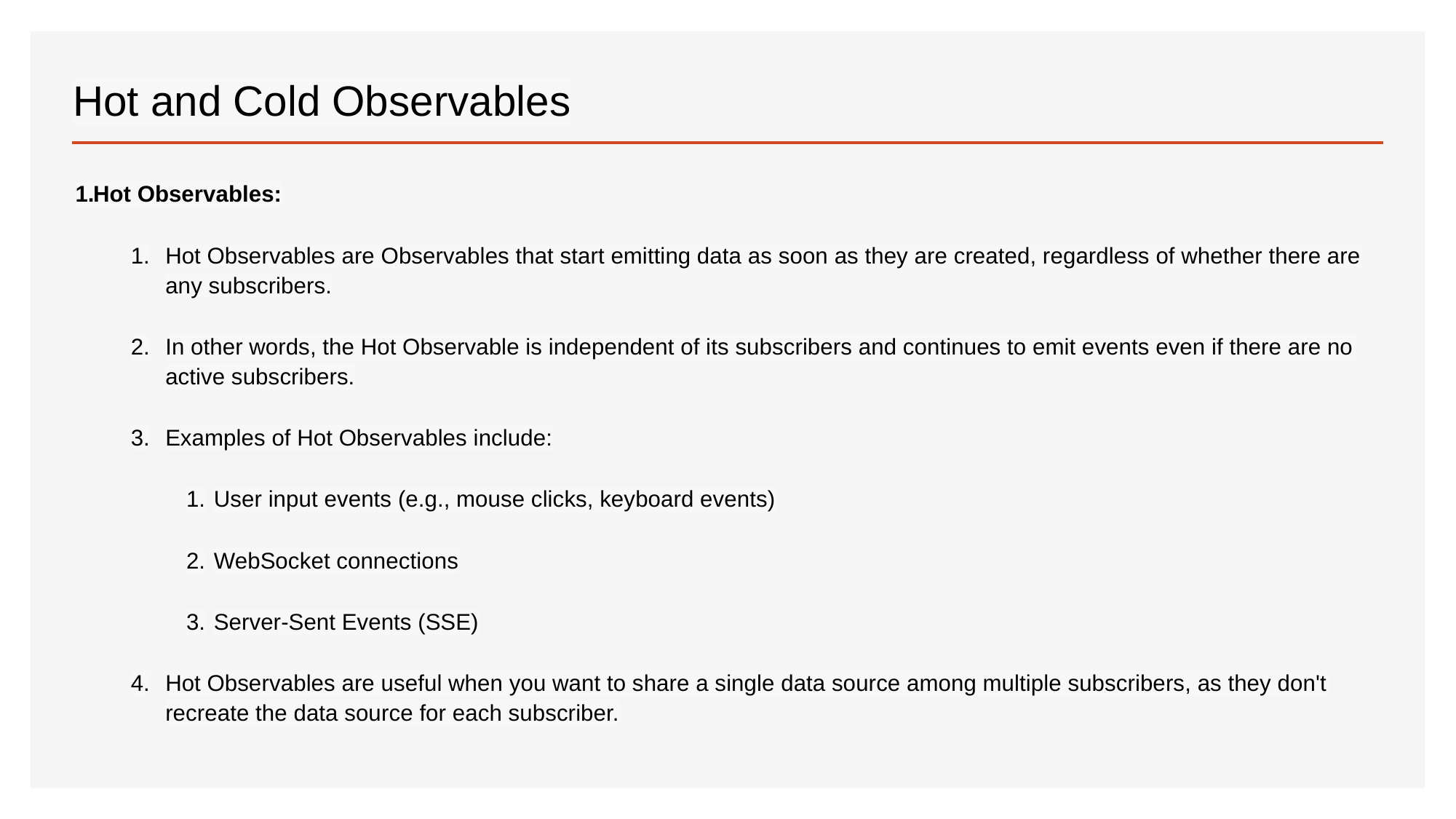

# Hot and Cold Observables
Hot Observables:
Hot Observables are Observables that start emitting data as soon as they are created, regardless of whether there are any subscribers.
In other words, the Hot Observable is independent of its subscribers and continues to emit events even if there are no active subscribers.
Examples of Hot Observables include:
User input events (e.g., mouse clicks, keyboard events)
WebSocket connections
Server-Sent Events (SSE)
Hot Observables are useful when you want to share a single data source among multiple subscribers, as they don't recreate the data source for each subscriber.